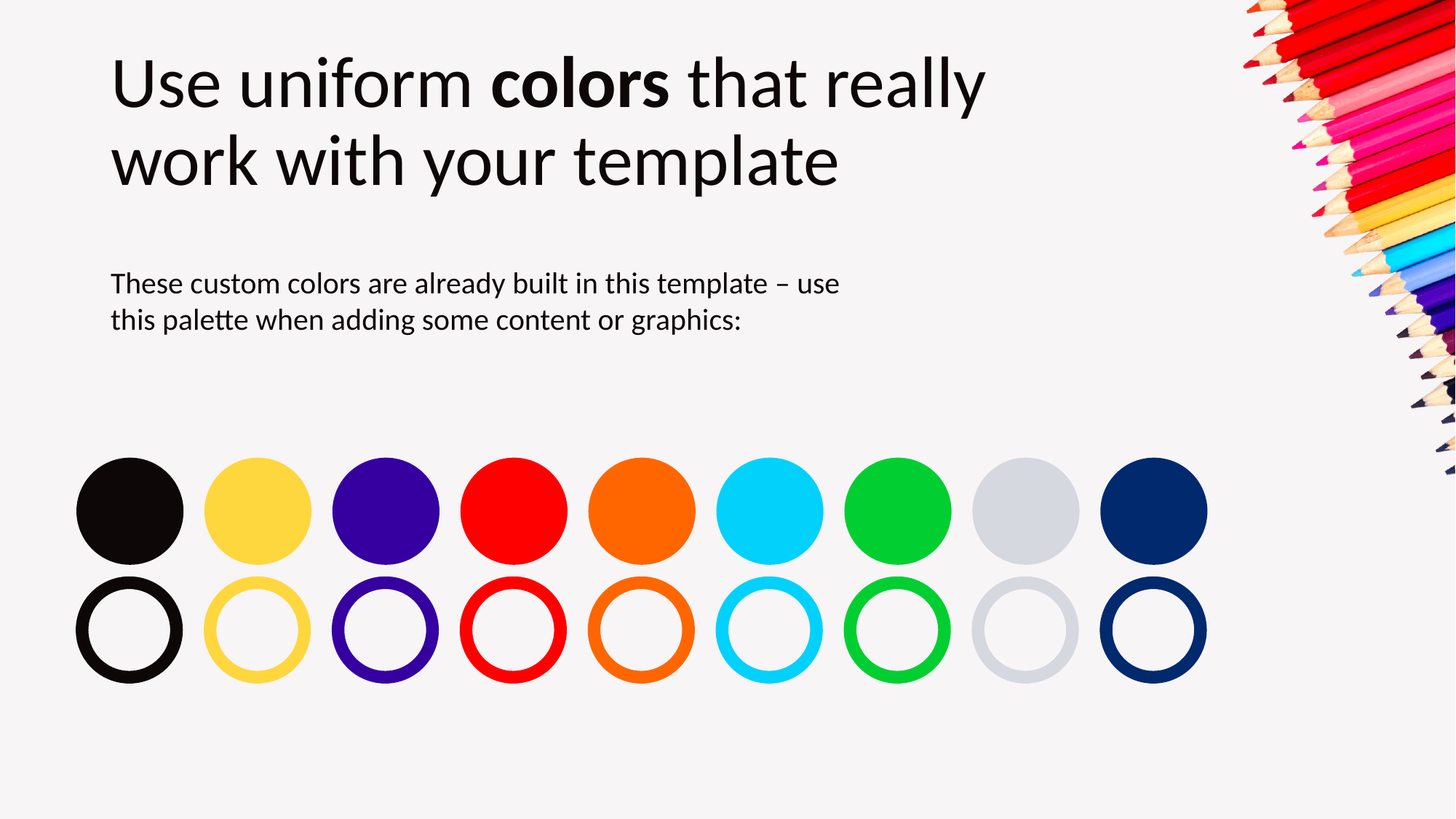

# Use uniform colors that really work with your template
These custom colors are already built in this template – use this palette when adding some content or graphics: